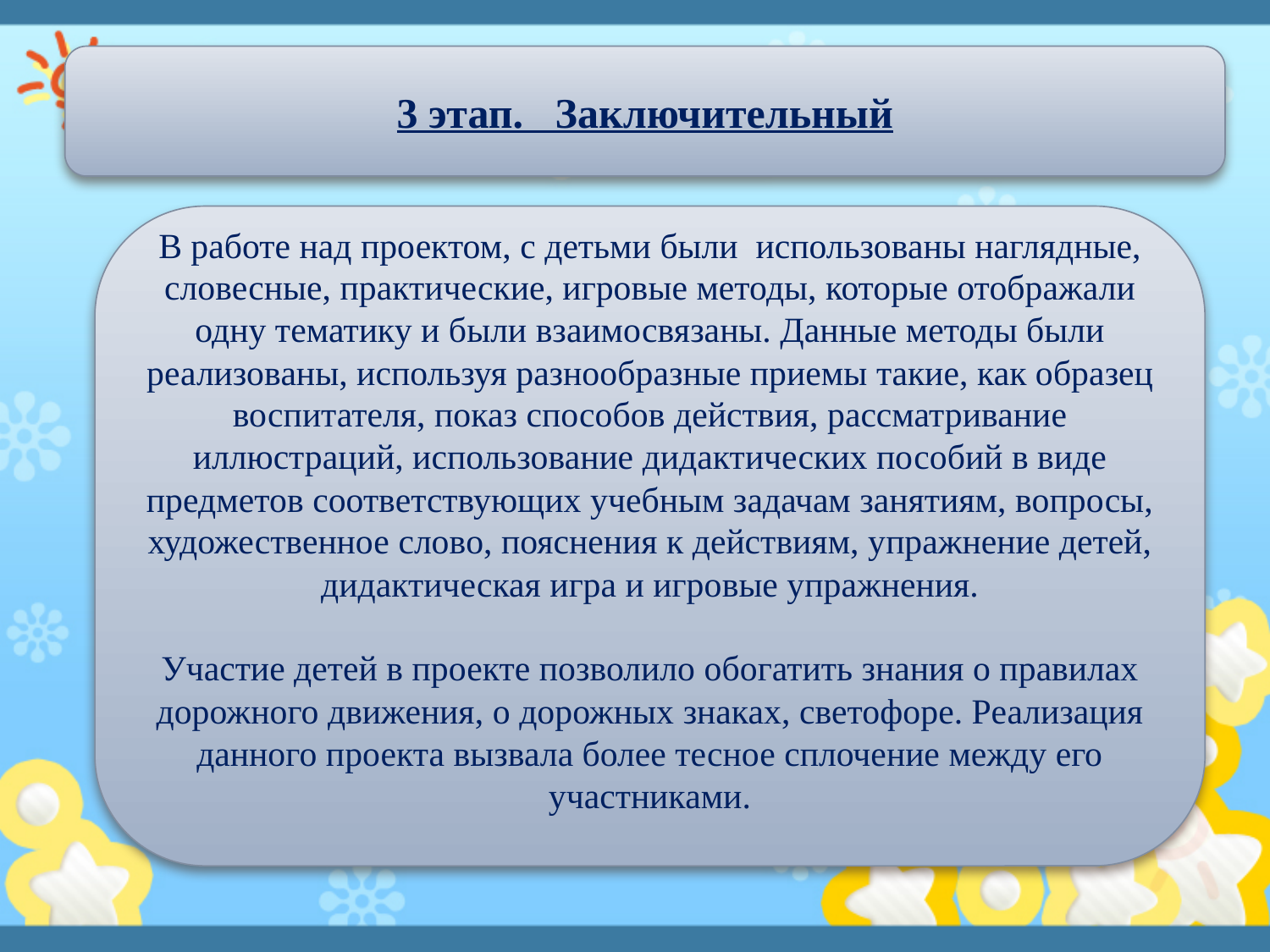

3 этап.   Заключительный

В работе над проектом, с детьми были  использованы наглядные, словесные, практические, игровые методы, которые отображали одну тематику и были взаимосвязаны. Данные методы были реализованы, используя разнообразные приемы такие, как образец воспитателя, показ способов действия, рассматривание иллюстраций, использование дидактических пособий в виде предметов соответствующих учебным задачам занятиям, вопросы, художественное слово, пояснения к действиям, упражнение детей, дидактическая игра и игровые упражнения.

Участие детей в проекте позволило обогатить знания о правилах дорожного движения, о дорожных знаках, светофоре. Реализация данного проекта вызвала более тесное сплочение между его участниками.